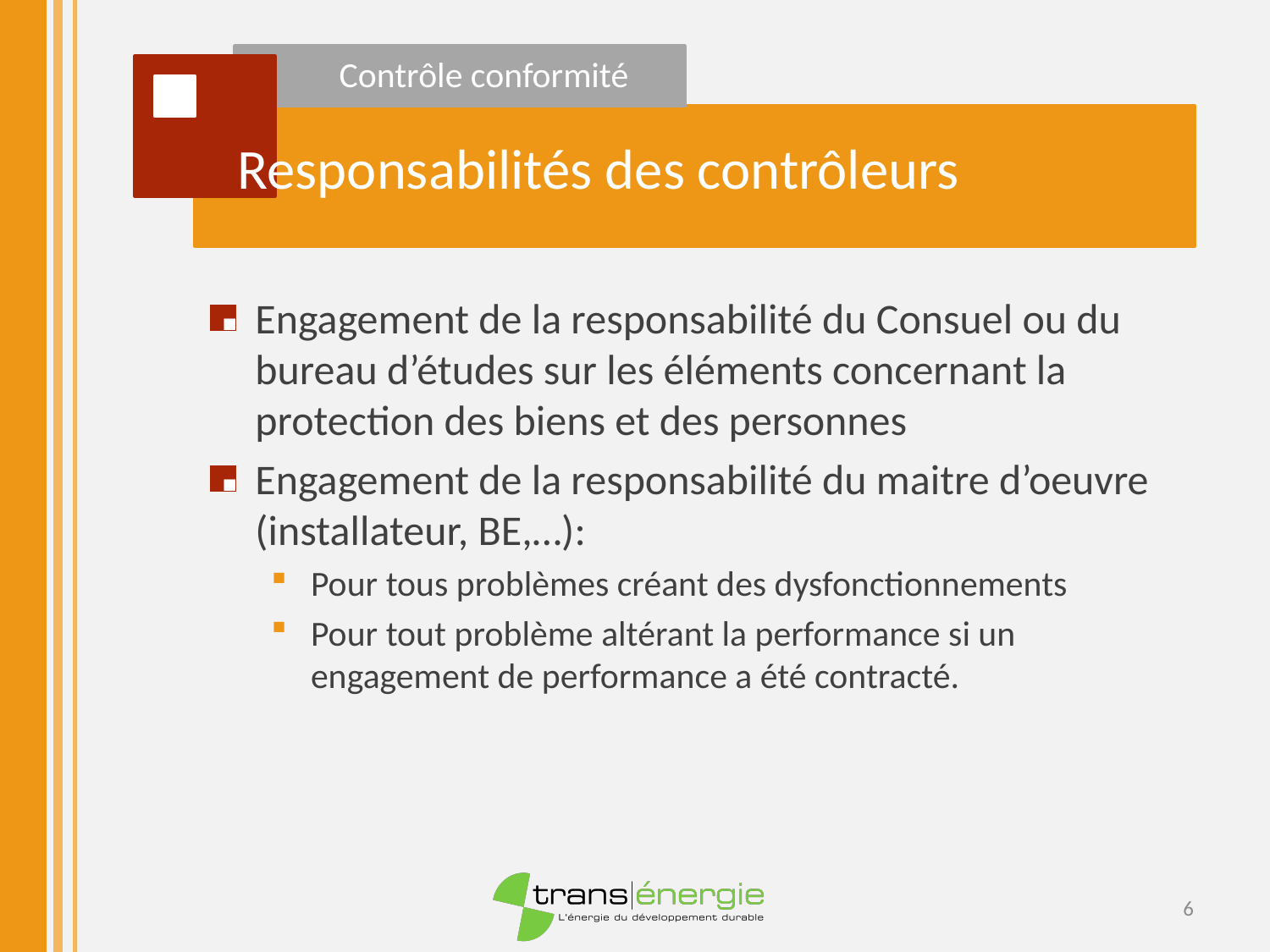

Contrôle conformité
Responsabilités des contrôleurs
Engagement de la responsabilité du Consuel ou du bureau d’études sur les éléments concernant la protection des biens et des personnes
Engagement de la responsabilité du maitre d’oeuvre (installateur, BE,…):
Pour tous problèmes créant des dysfonctionnements
Pour tout problème altérant la performance si un engagement de performance a été contracté.

6